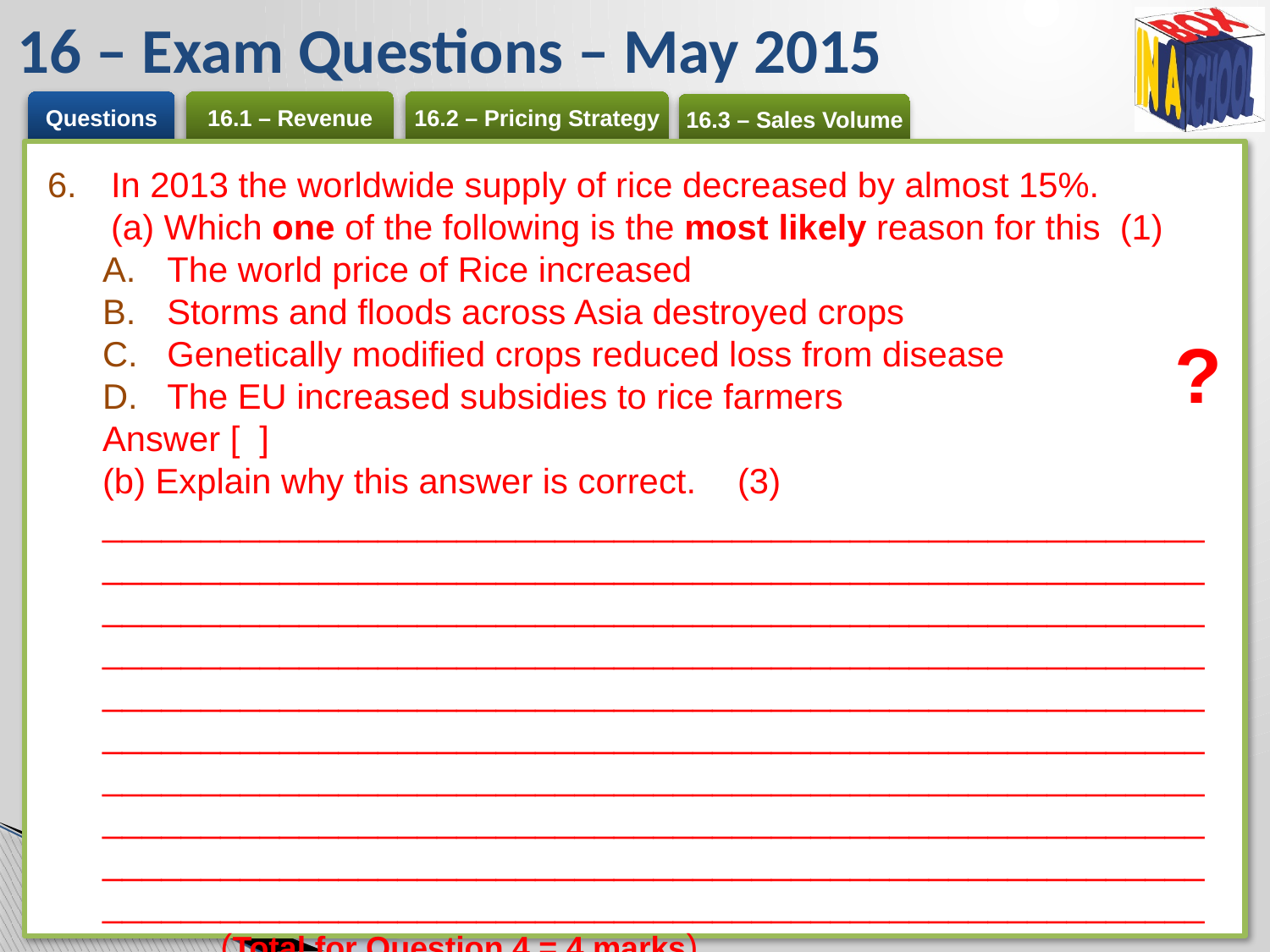

# 16 – Exam Questions – May 2015
In 2013 the worldwide supply of rice decreased by almost 15%.
(a) Which one of the following is the most likely reason for this  (1)
The world price of Rice increased
Storms and floods across Asia destroyed crops
Genetically modified crops reduced loss from disease
The EU increased subsidies to rice farmers
Answer [  ]
(b) Explain why this answer is correct.	(3)
______________________________________________________________________________________________________________________________________________________________________________________________________________________________________________________________________________________________________________________________________________________________________________________________________________________________________________________________________________________________________________________________________________________________________________________(Total for Question 4 = 4 marks)
?